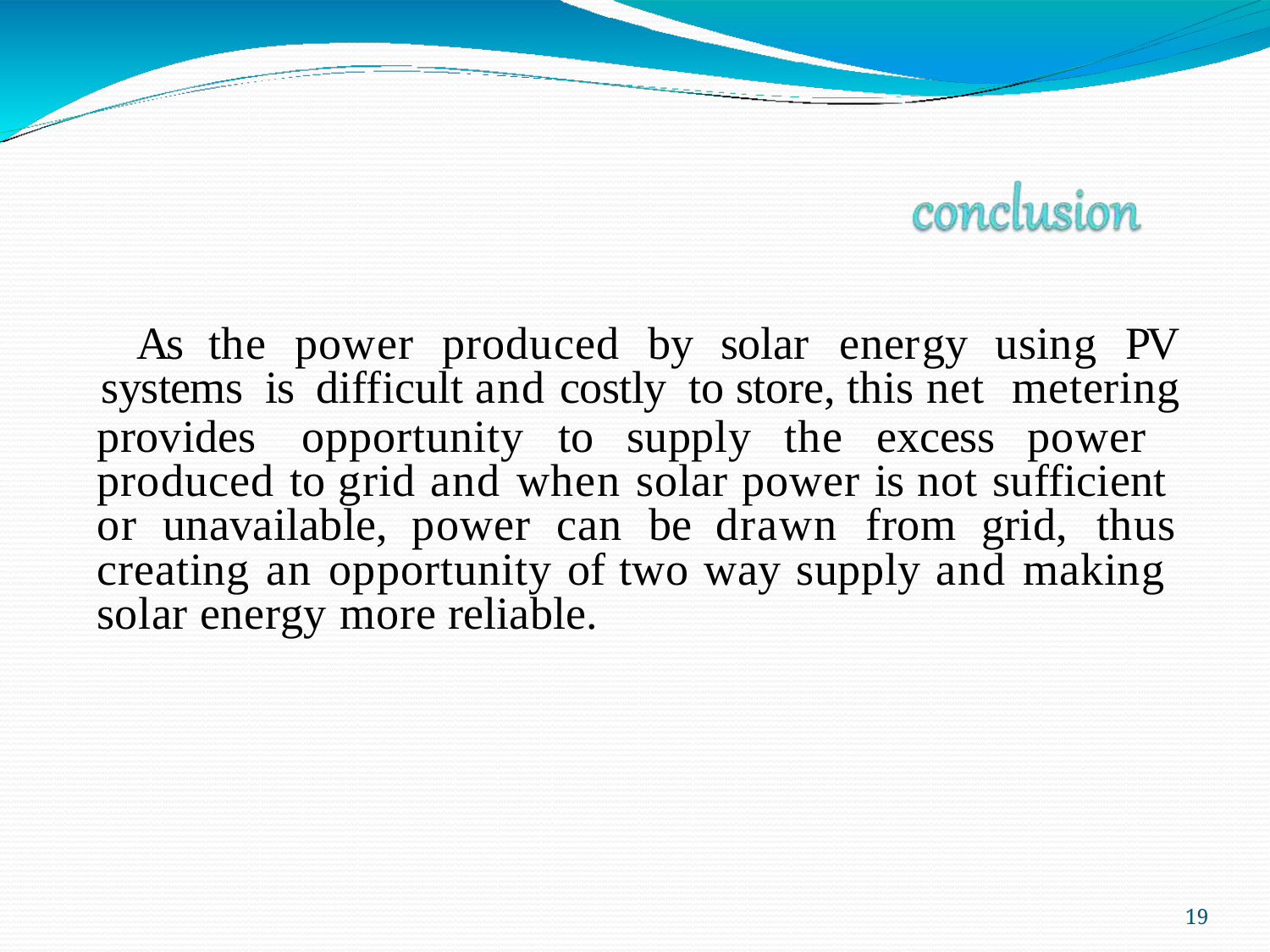

As	the	power	produced	by	solar	energy	using	PV
systems  is  difficult and costly  to store, this net  metering
provides opportunity to supply the excess power  produced to grid and when solar power is not sufficient  or  unavailable,  power  can  be  drawn  from  grid,  thus
creating an opportunity of two way supply and making  solar energy more reliable.
19